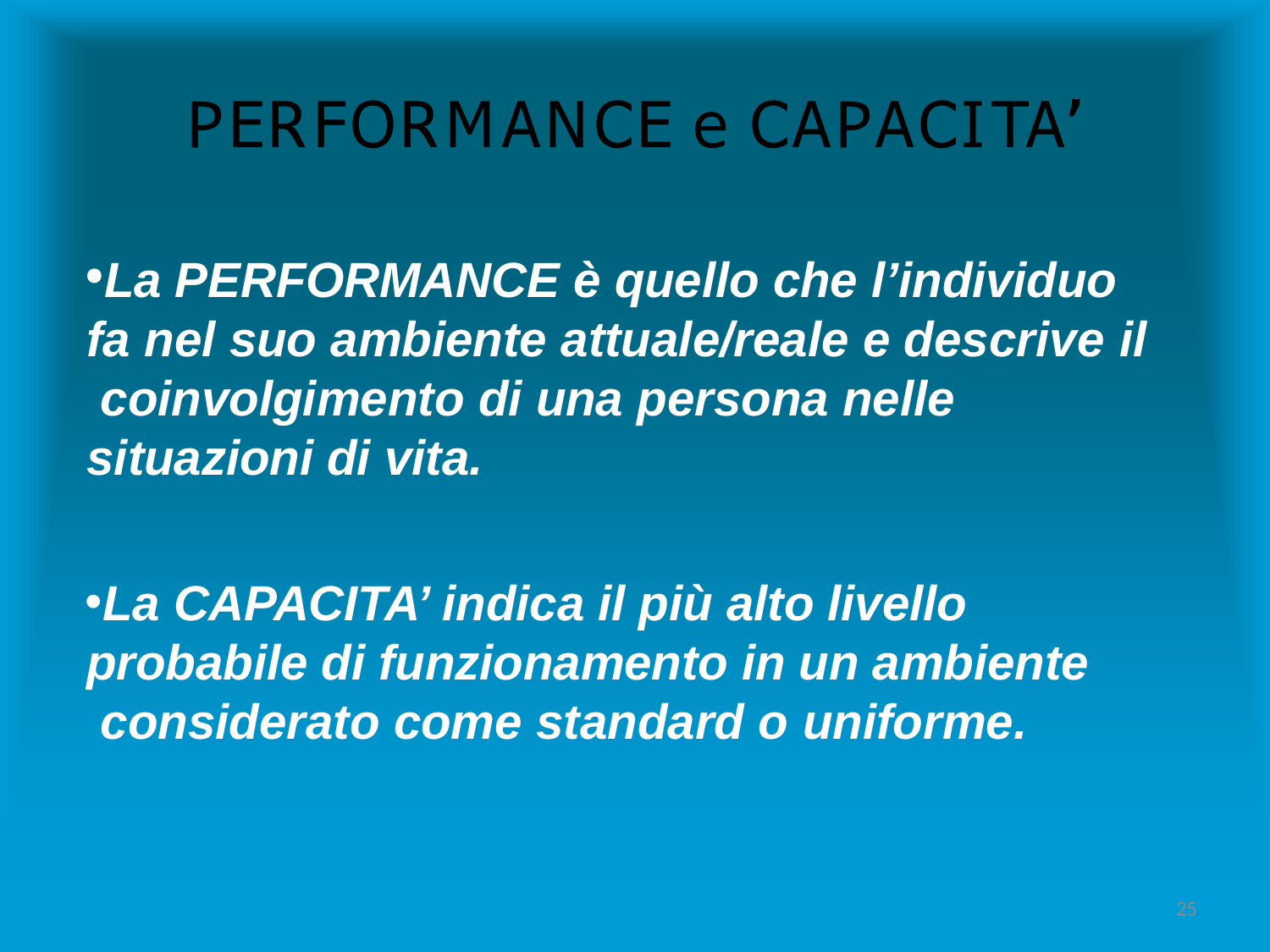

# PERFORMANCE e CAPACITA’
La PERFORMANCE è quello che l’individuo  fa nel suo ambiente attuale/reale e descrive il  coinvolgimento di una persona nelle  situazioni di vita.

La CAPACITA’ indica il più alto livello  probabile di funzionamento in un ambiente  considerato come standard o uniforme.
25